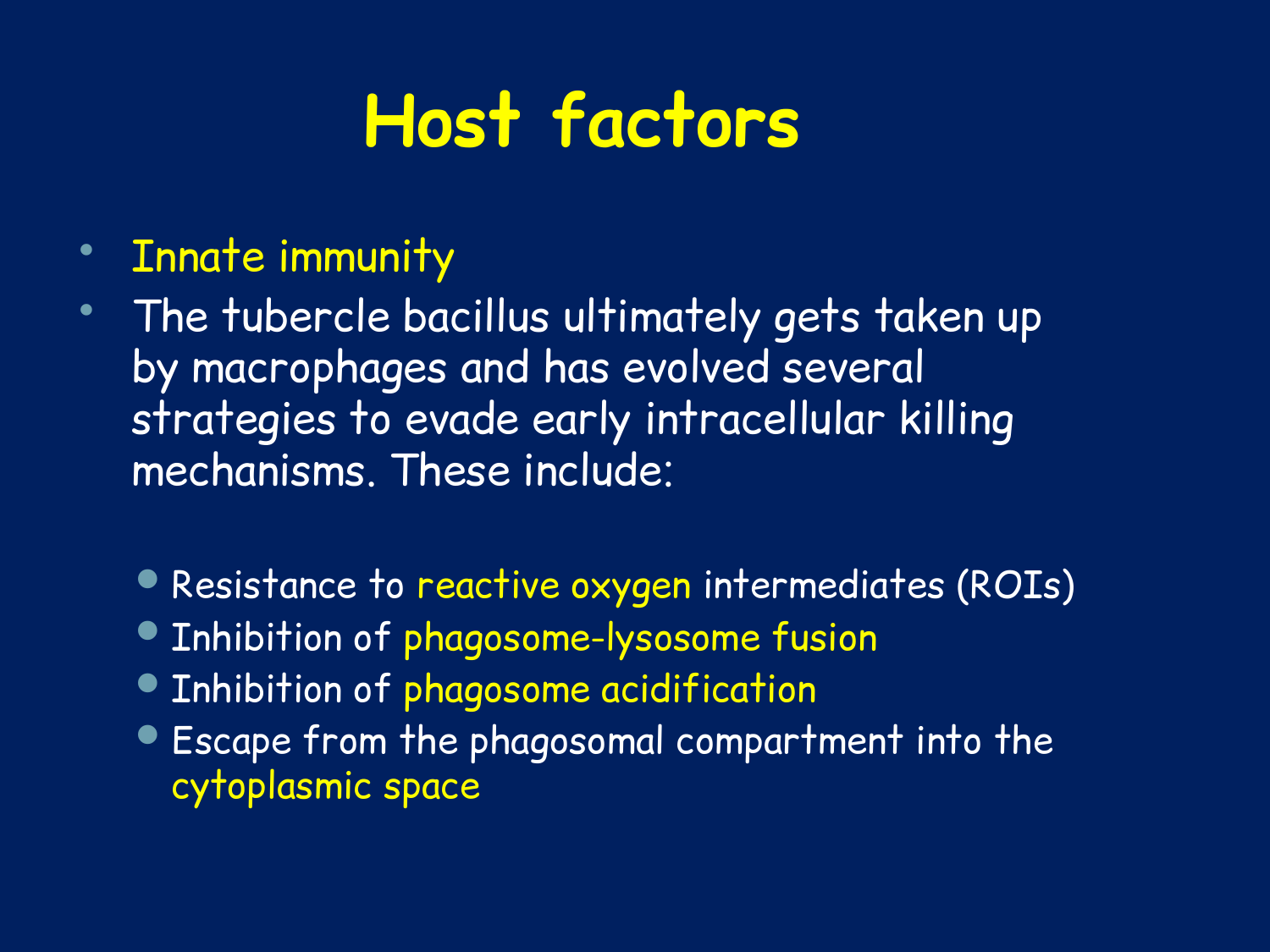

# Host factors
Innate immunity
The tubercle bacillus ultimately gets taken up by macrophages and has evolved several strategies to evade early intracellular killing mechanisms. These include:

Resistance to reactive oxygen intermediates (ROIs)
Inhibition of phagosome-lysosome fusion
Inhibition of phagosome acidification
Escape from the phagosomal compartment into the cytoplasmic space